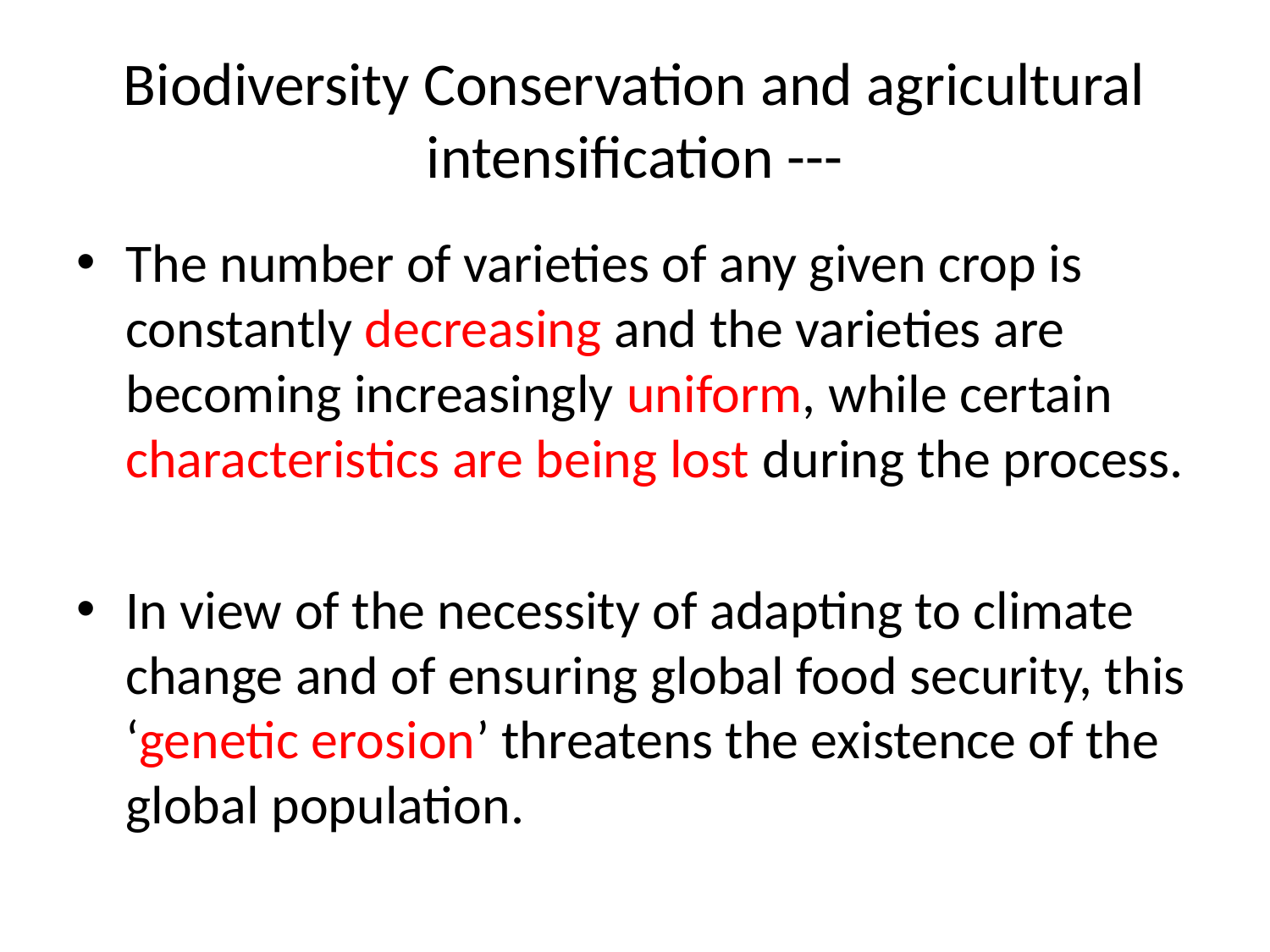

# Biodiversity Conservation and agricultural intensification ---
The number of varieties of any given crop is constantly decreasing and the varieties are becoming increasingly uniform, while certain characteristics are being lost during the process.

In view of the necessity of adapting to climate change and of ensuring global food security, this ‘genetic erosion’ threatens the existence of the global population.